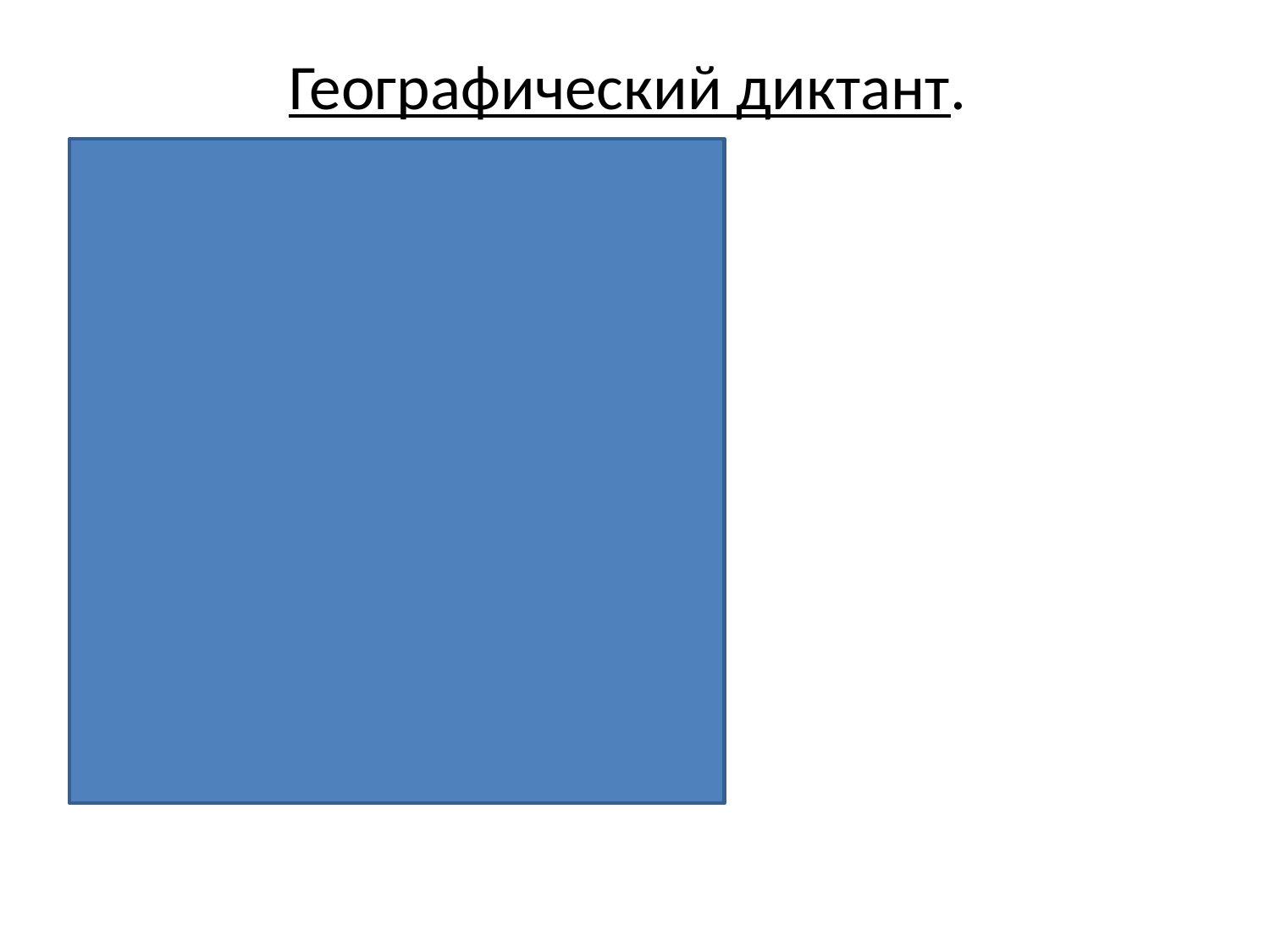

# Географический диктант.

1.Влажные экваториальные леса
2.Степи
3.Саванны
4. Арктические пустыни
5. Тайга (лес)
6. Пустыни.
7. Антарктические пустыни.

Критерии: 7+       -»5»
                    5-6 +  - «4»
                     3-4+  - «3»